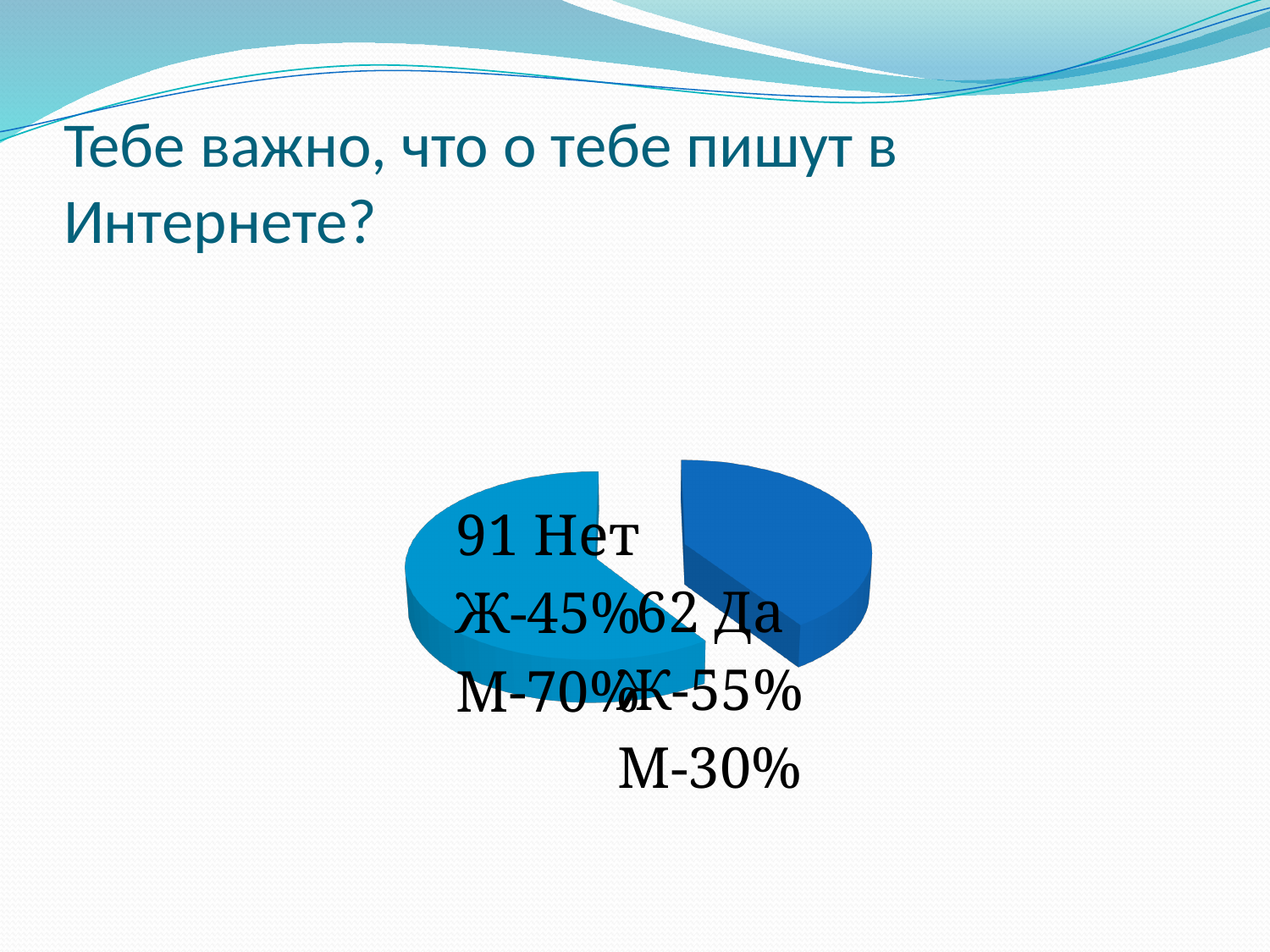

# Тебе важно, что о тебе пишут в Интернете?

[unsupported chart]